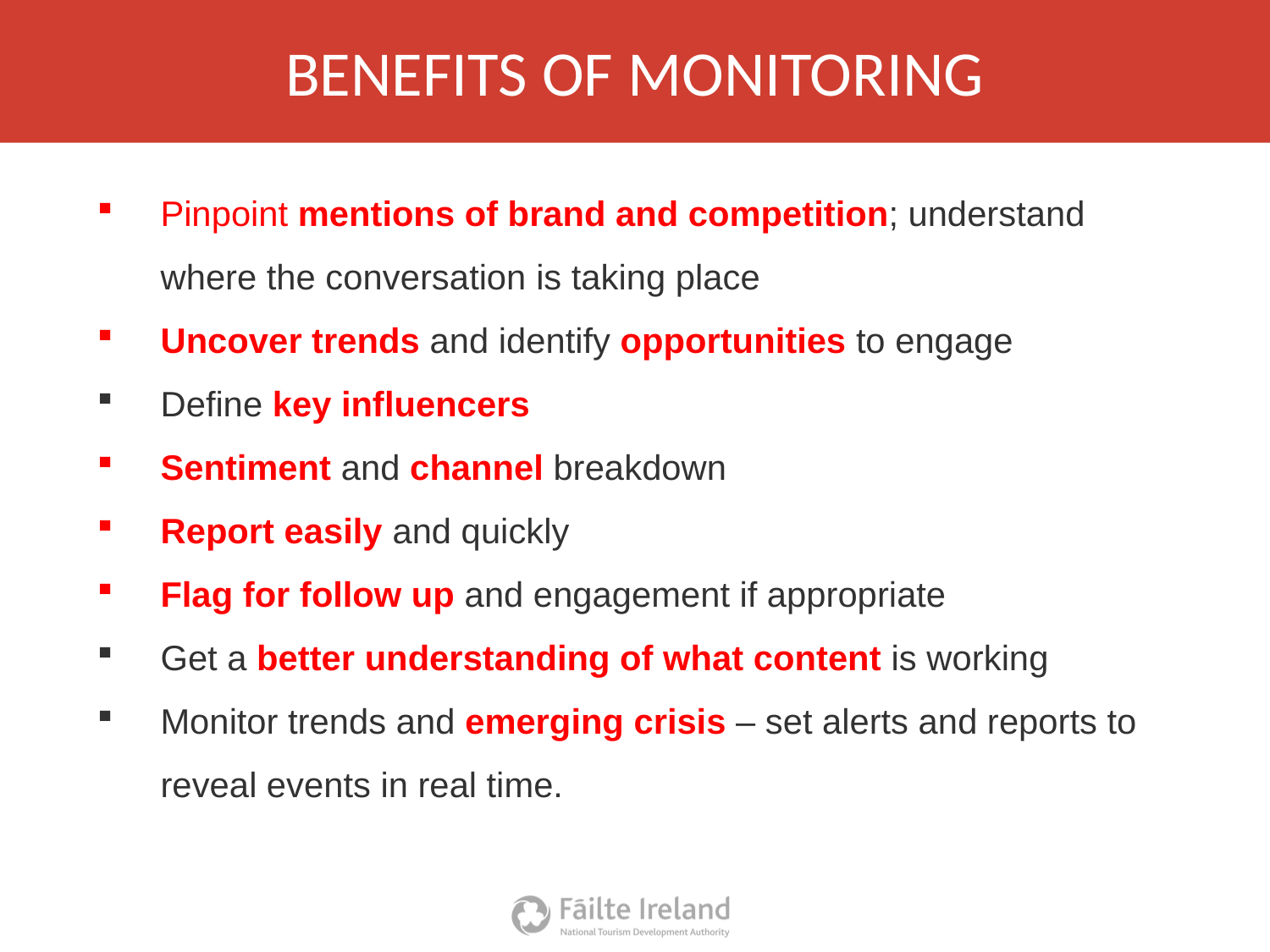

# Benefits of monitoring
Pinpoint mentions of brand and competition; understand where the conversation is taking place
Uncover trends and identify opportunities to engage
Define key influencers
Sentiment and channel breakdown
Report easily and quickly
Flag for follow up and engagement if appropriate
Get a better understanding of what content is working
Monitor trends and emerging crisis – set alerts and reports to reveal events in real time.